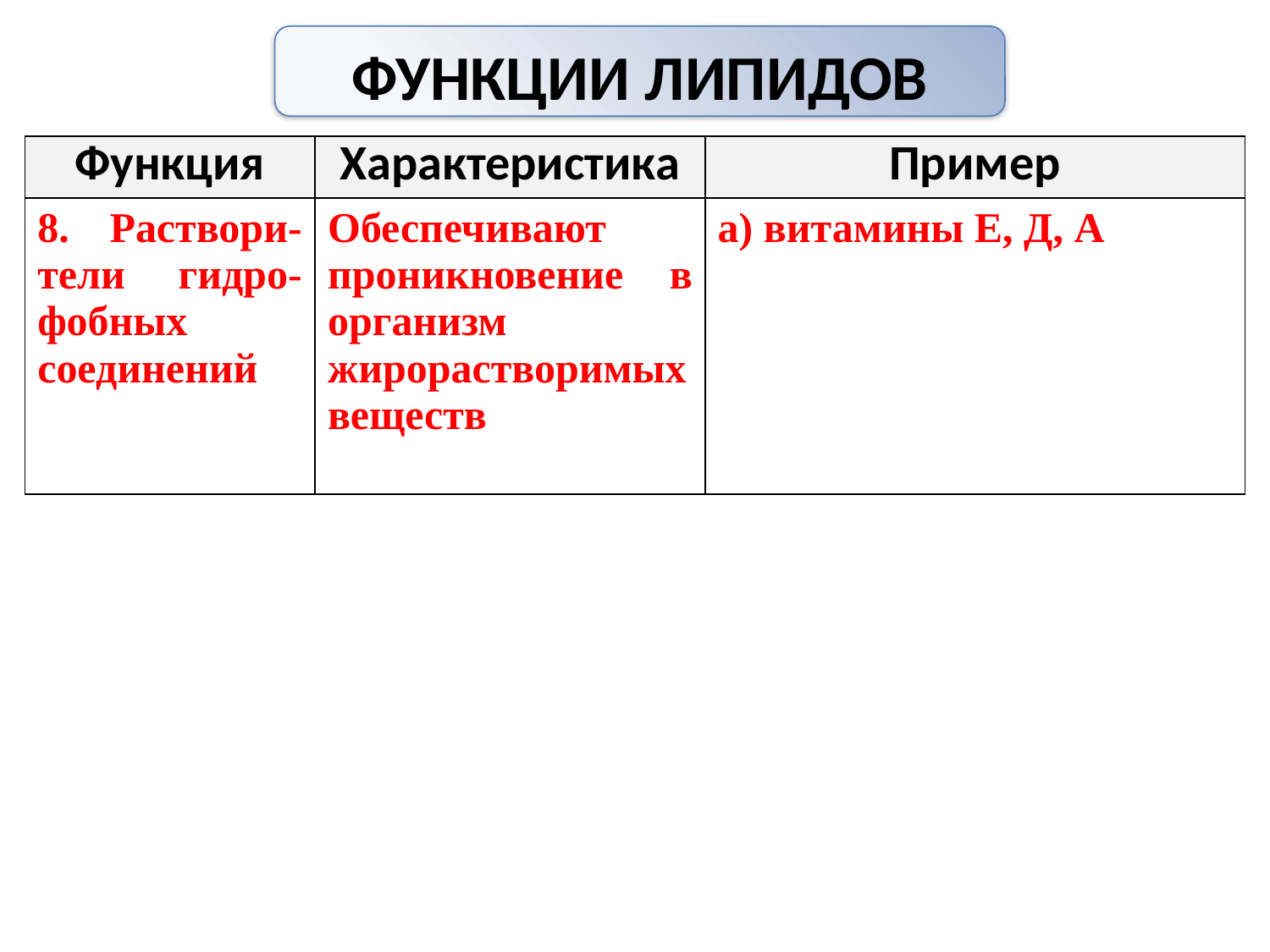

ФУНКЦИИ ЛИПИДОВ
| Функция | Характеристика | Пример |
| --- | --- | --- |
| 8. Раствори-тели гидро-фобных соединений | Обеспечивают проникновение в организм жирорастворимых веществ | а) витамины Е, Д, А |